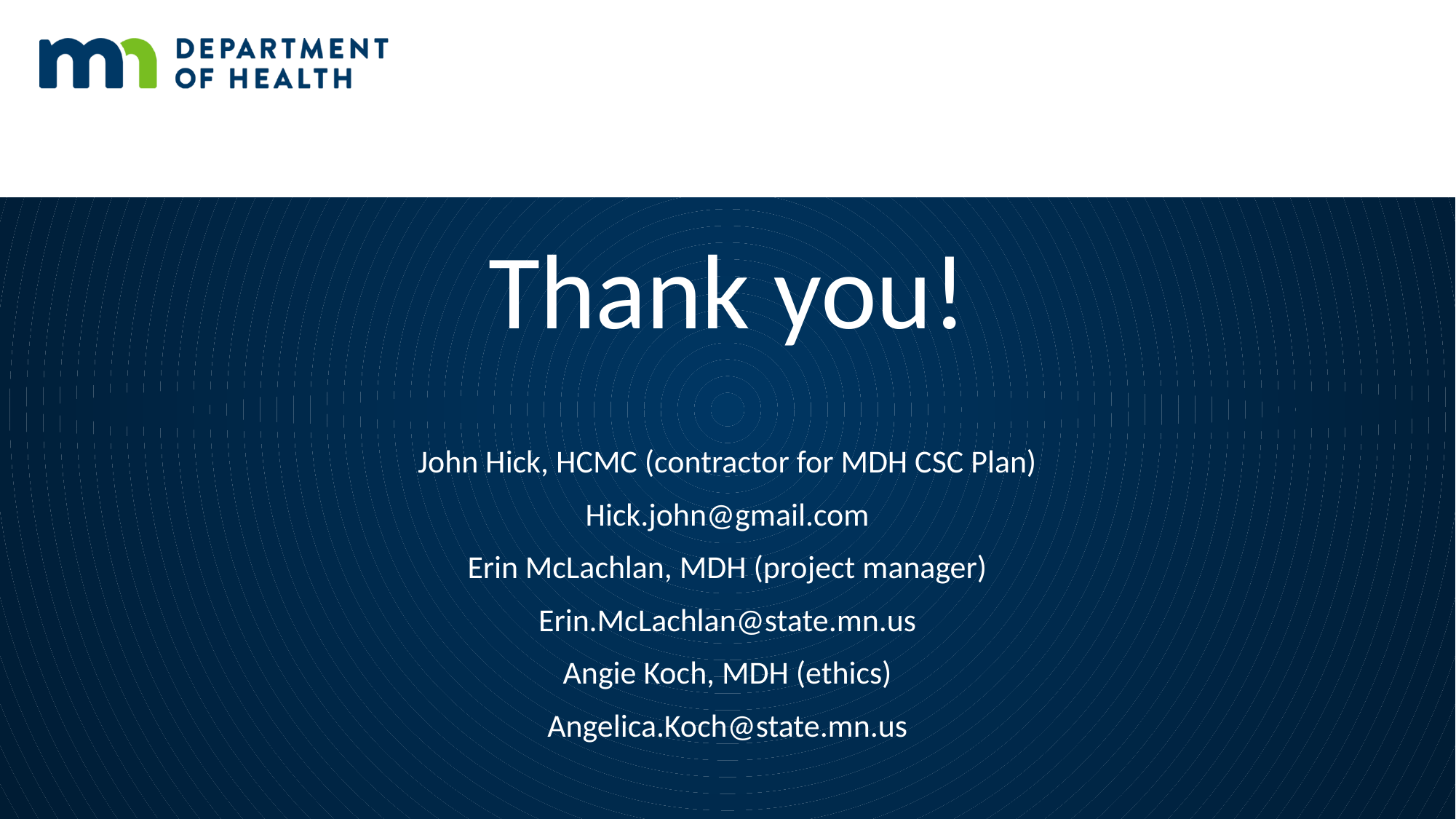

# Thank you!

John Hick, HCMC (contractor for MDH CSC Plan)
Hick.john@gmail.com
Erin McLachlan, MDH (project manager)
Erin.McLachlan@state.mn.us
Angie Koch, MDH (ethics)
Angelica.Koch@state.mn.us